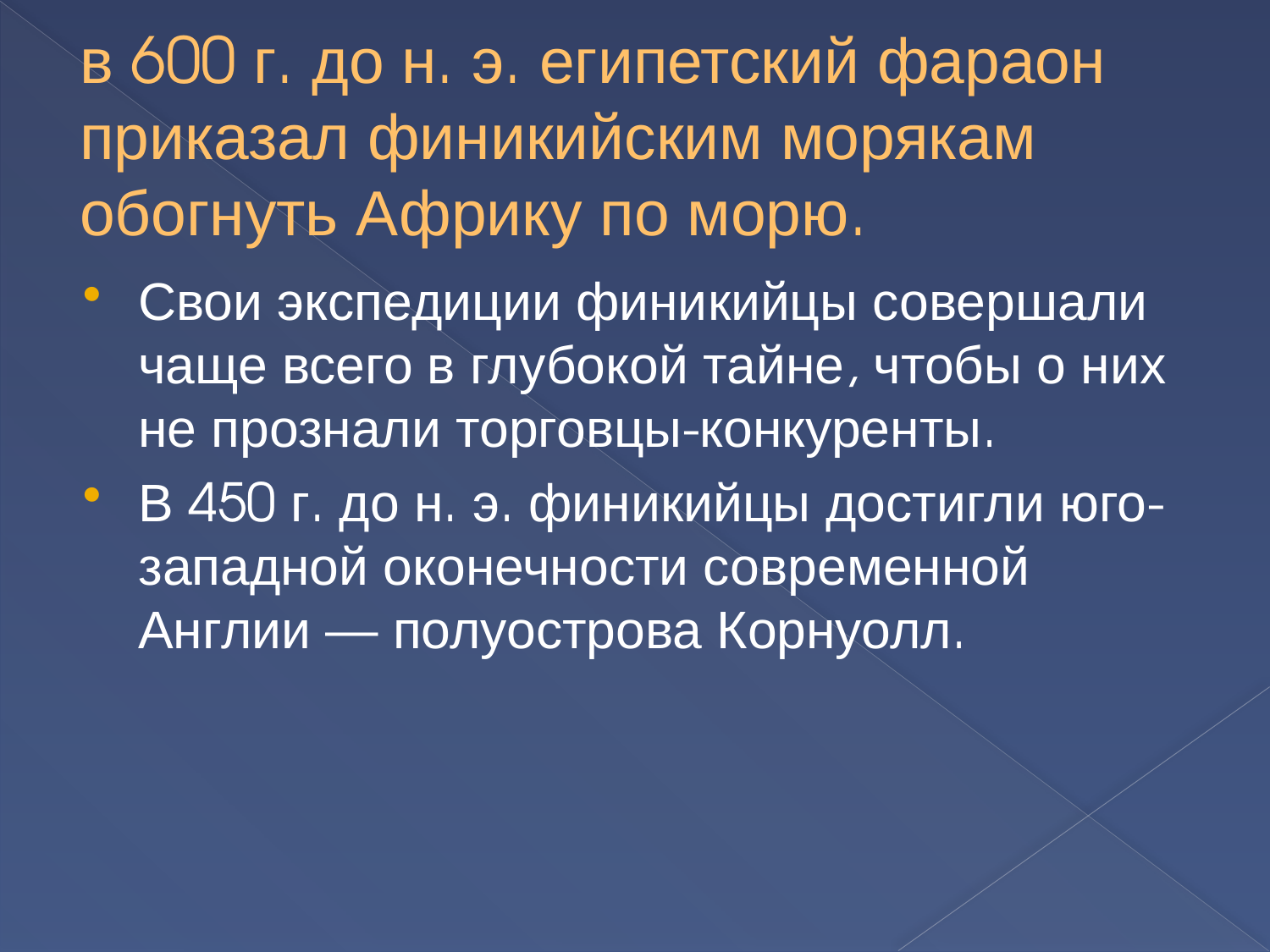

# в 600 г. до н. э. египетский фараон приказал финикийским морякам обогнуть Африку по морю.
Свои экспедиции финикийцы совершали чаще всего в глубокой тайне, чтобы о них не прознали торговцы-конкуренты.
В 450 г. до н. э. финикийцы достигли юго-западной оконечности современной Англии — полуострова Корнуолл.